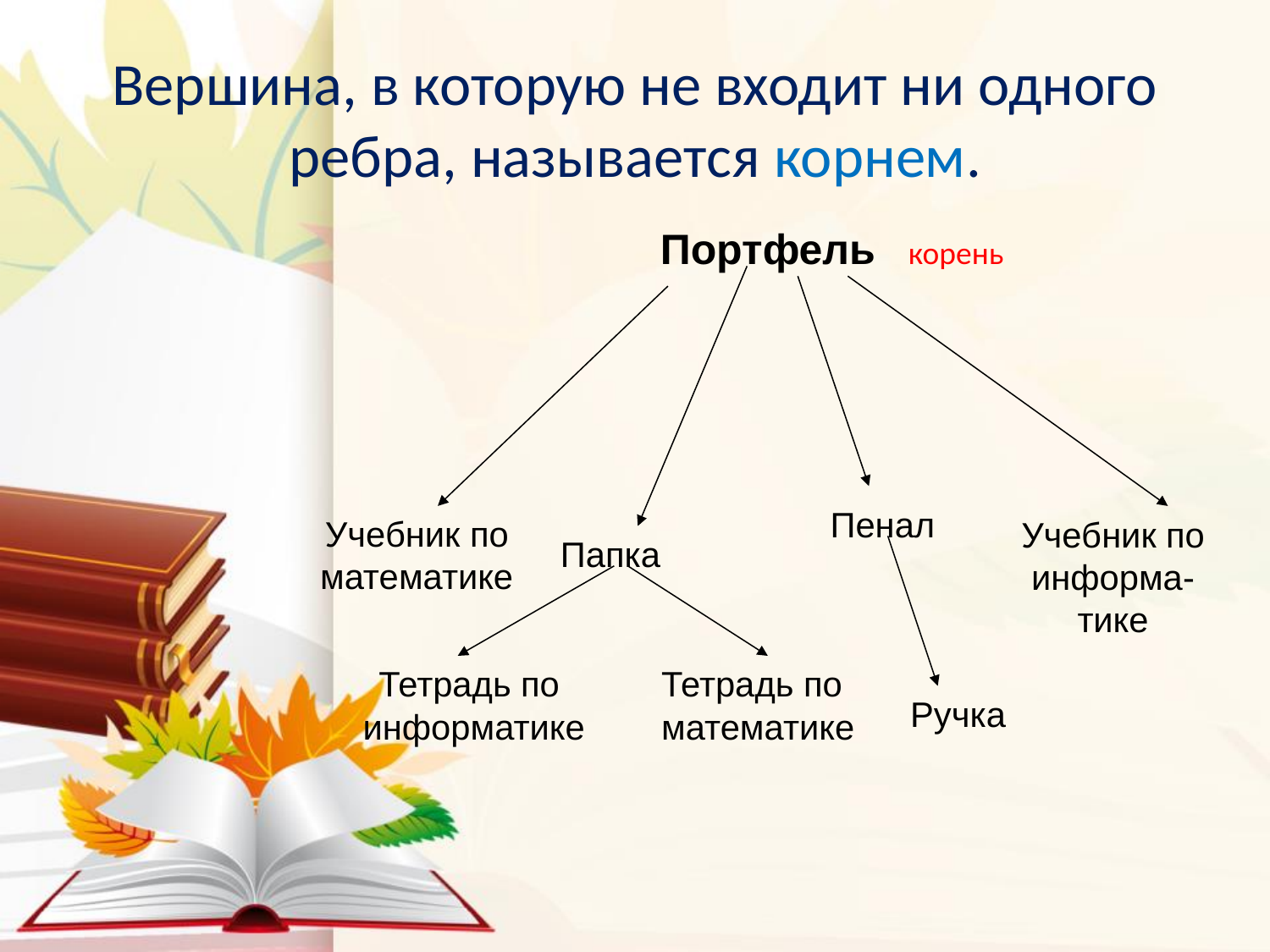

# Вершина, в которую не входит ни одного ребра, называется корнем.
Портфель

Пенал
Учебник по математике
Учебник по
информа-
тике

Папка

Тетрадь по
информатике
Тетрадь по
математике
Ручка
корень